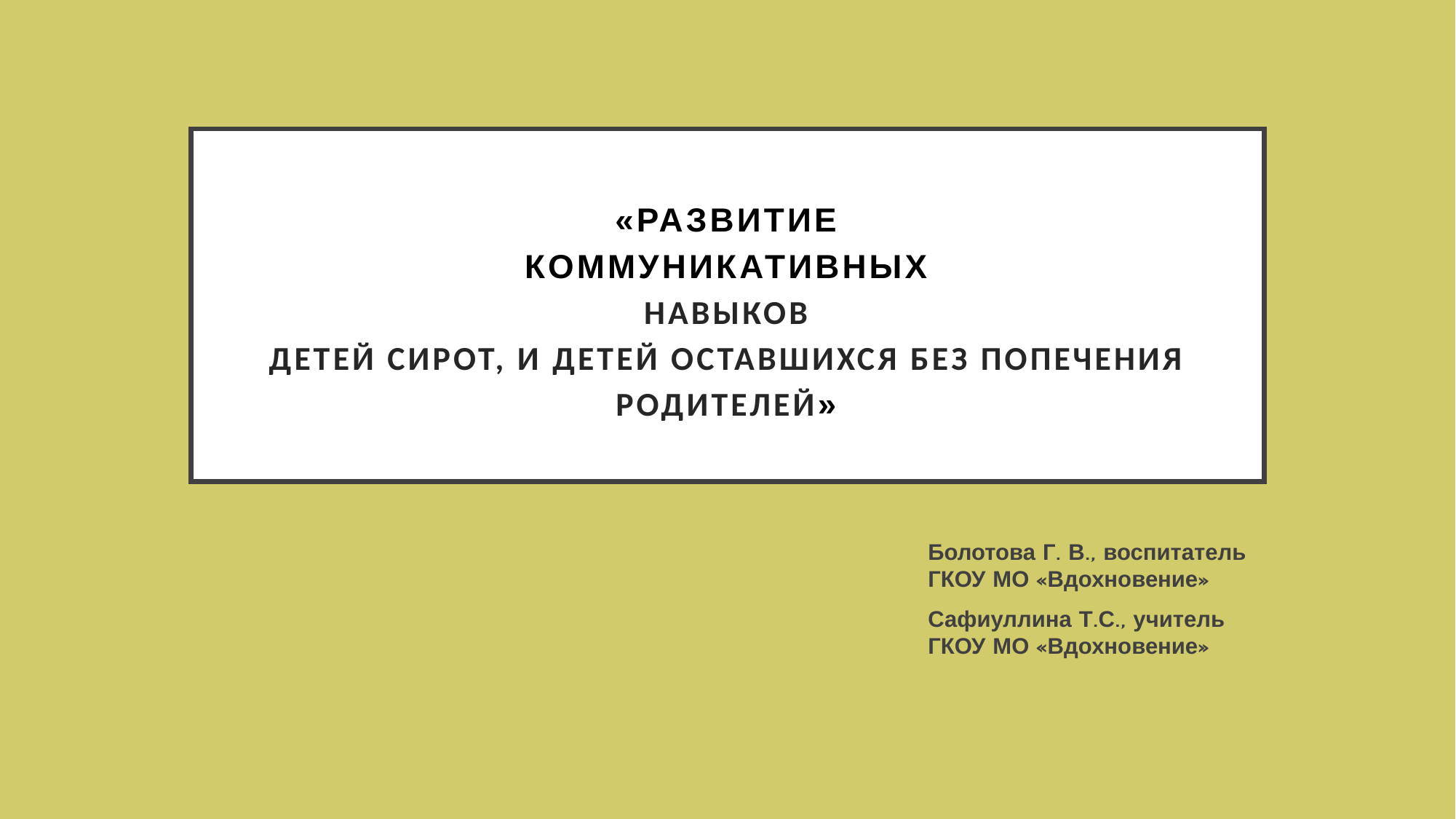

# «Развитие коммуникативных навыков детей сирот, и детей оставшихся без попечения родителей»
Болотова Г. В., воспитатель ГКОУ МО «Вдохновение»
Сафиуллина Т.С., учитель ГКОУ МО «Вдохновение»